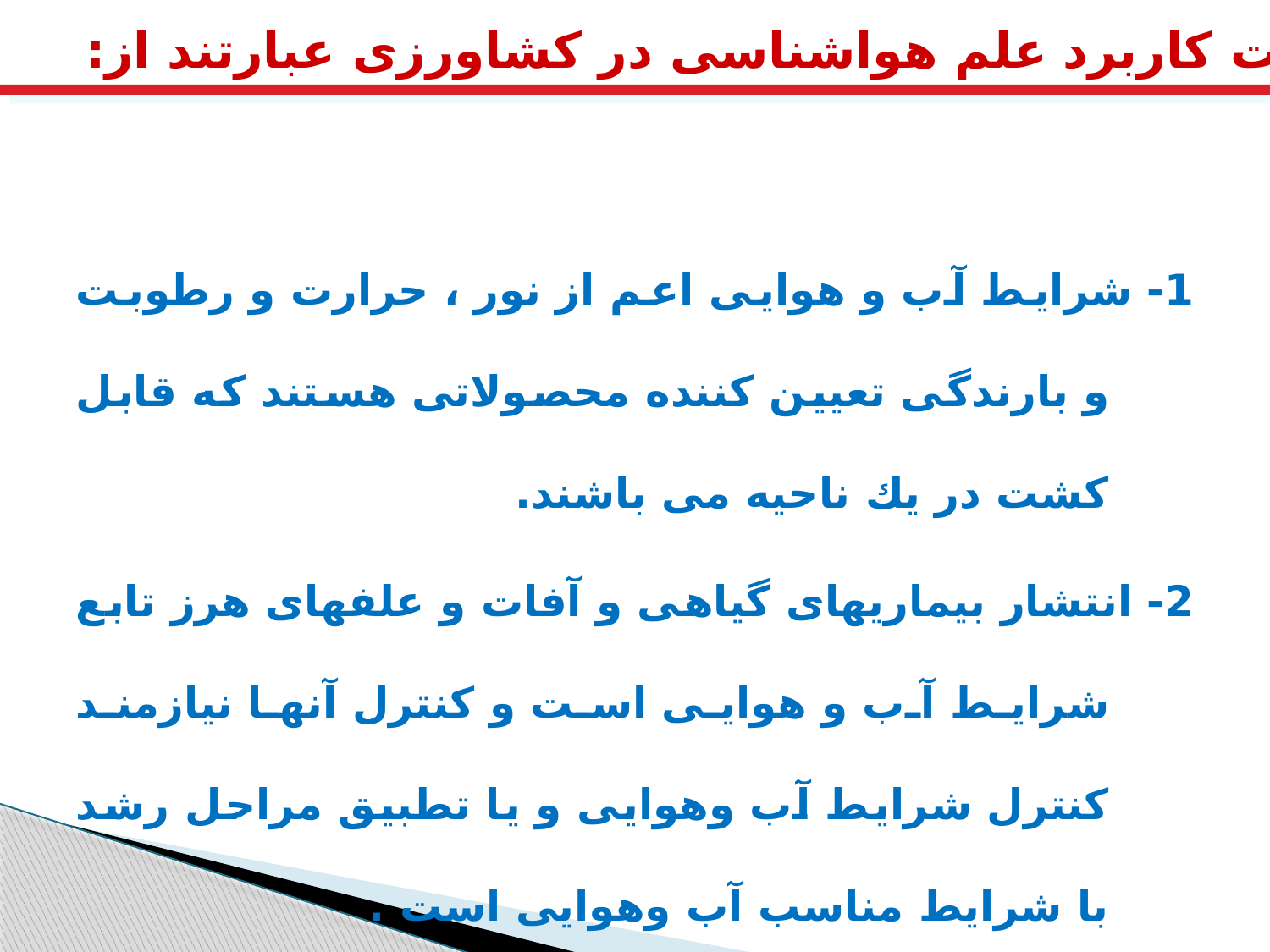

اهمیت كاربرد علم هواشناسی در کشاورزی عبارتند از:

1- شرایط آب و هوایی اعم از نور ، حرارت و رطوبت و بارندگی تعیین كننده محصولاتی هستند كه قابل كشت در یك ناحیه می باشند.
2- انتشار بیماریهای گیاهی و آفات و علفهای هرز تابع شرایط آب و هوایی است و كنترل آنها نیازمند كنترل شرایط آب وهوایی و یا تطبیق مراحل رشد با شرایط مناسب آب وهوایی است .